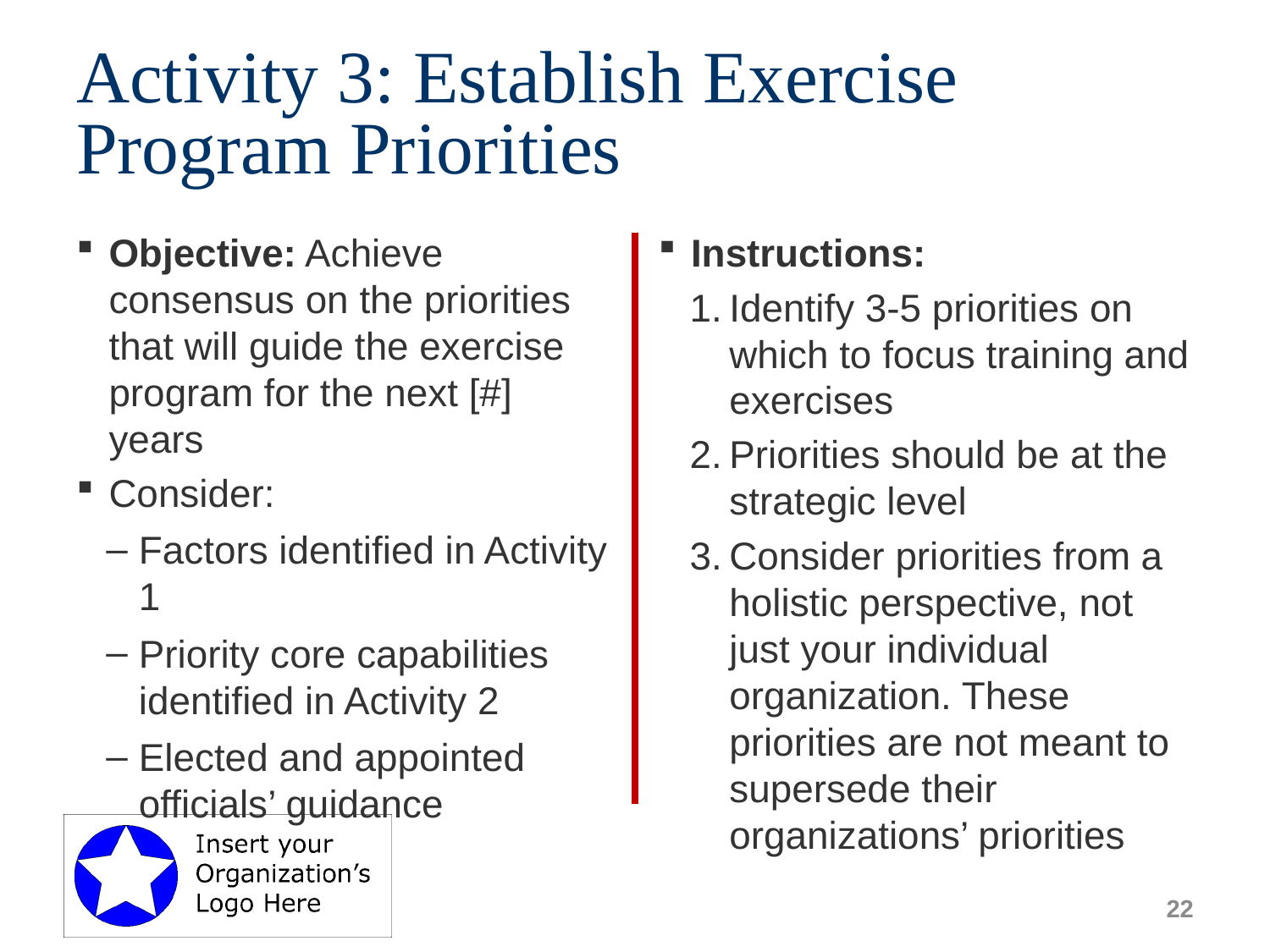

# Activity 3: Establish Exercise Program Priorities
Objective: Achieve consensus on the priorities that will guide the exercise program for the next [#] years
Consider:
Factors identified in Activity 1
Priority core capabilities identified in Activity 2
Elected and appointed officials’ guidance
Instructions:
Identify 3-5 priorities on which to focus training and exercises
Priorities should be at the strategic level
Consider priorities from a holistic perspective, not just your individual organization. These priorities are not meant to supersede their organizations’ priorities
22